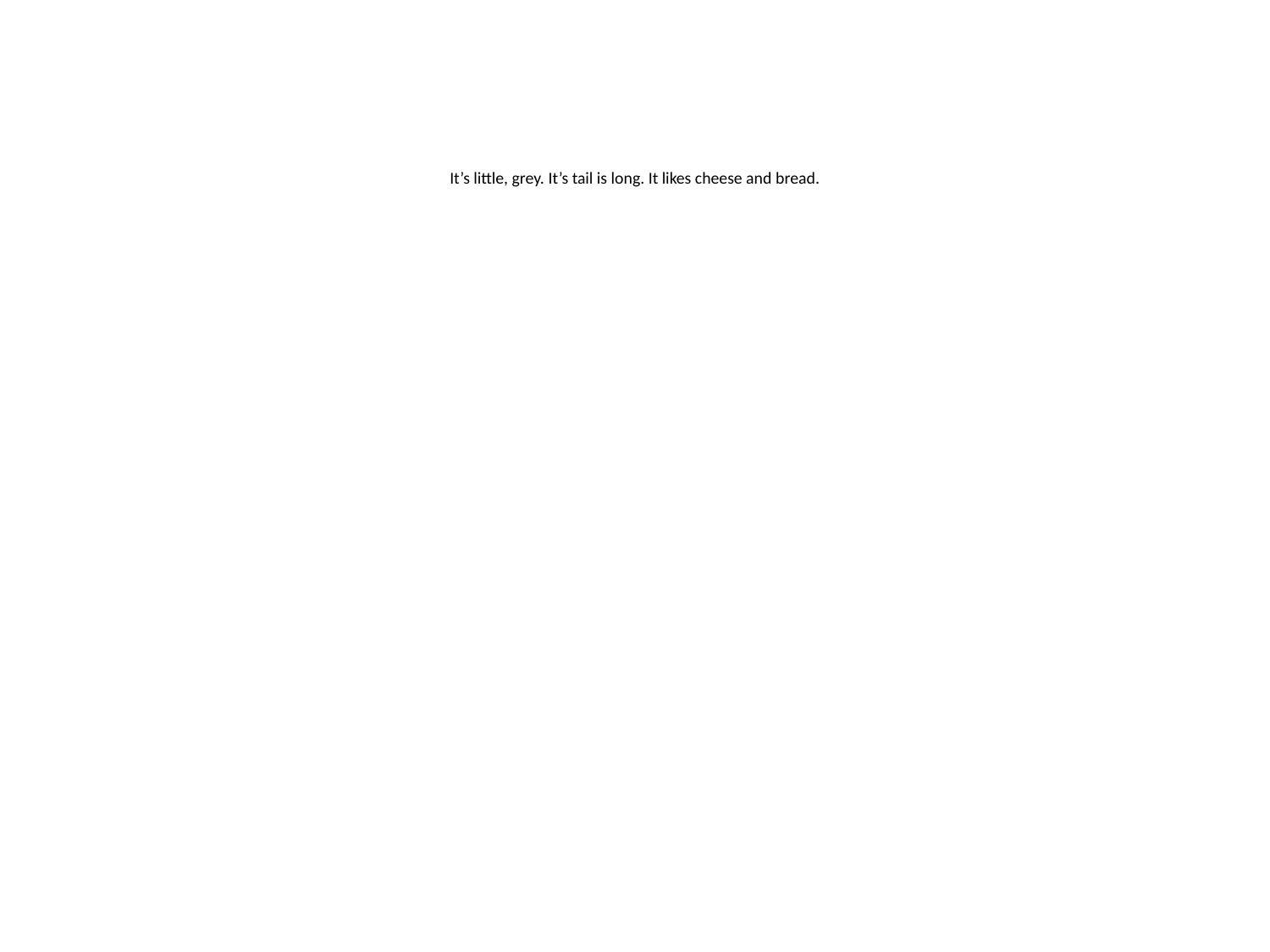

# It’s little, grey. It’s tail is long. It likes cheese and bread.